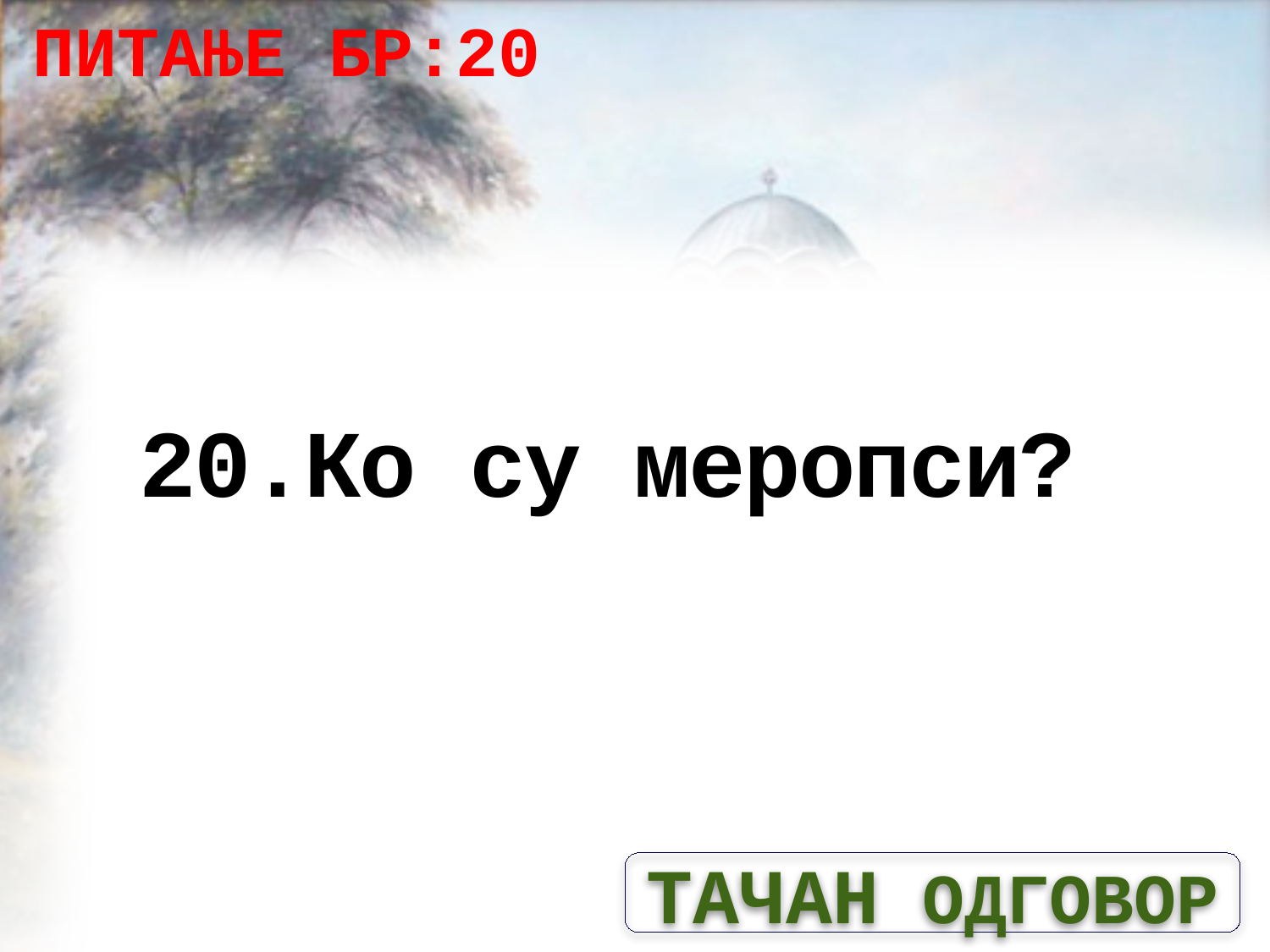

ПИТАЊЕ БР:20
# 20.Ко су меропси?
ТАЧАН ОДГОВОР